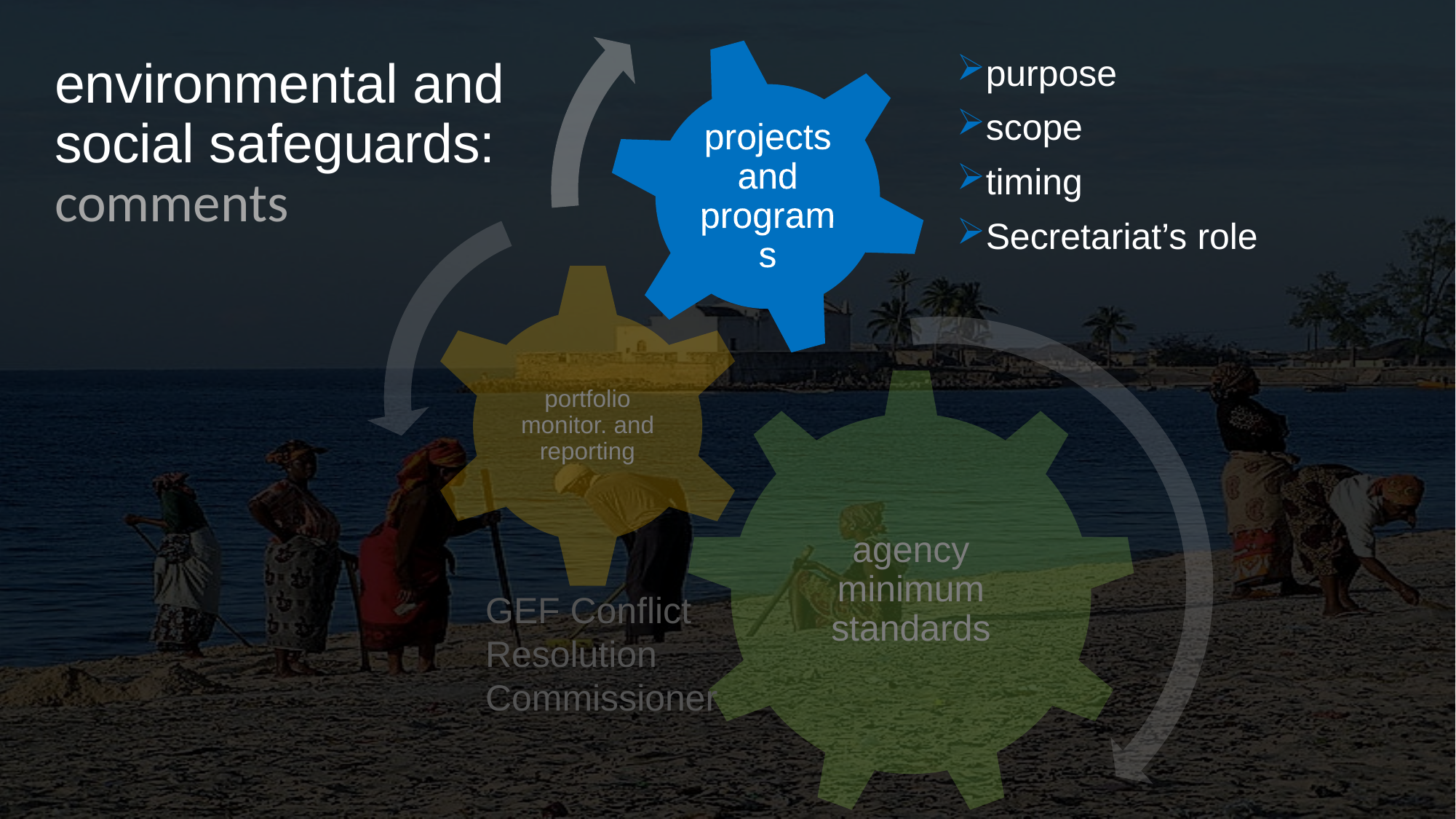

# environmental and social safeguards: comments
agency minimum standards
portfolio monitor. and reporting
projects and programs

purpose
scope
timing
Secretariat’s role
GEF Conflict Resolution Commissioner